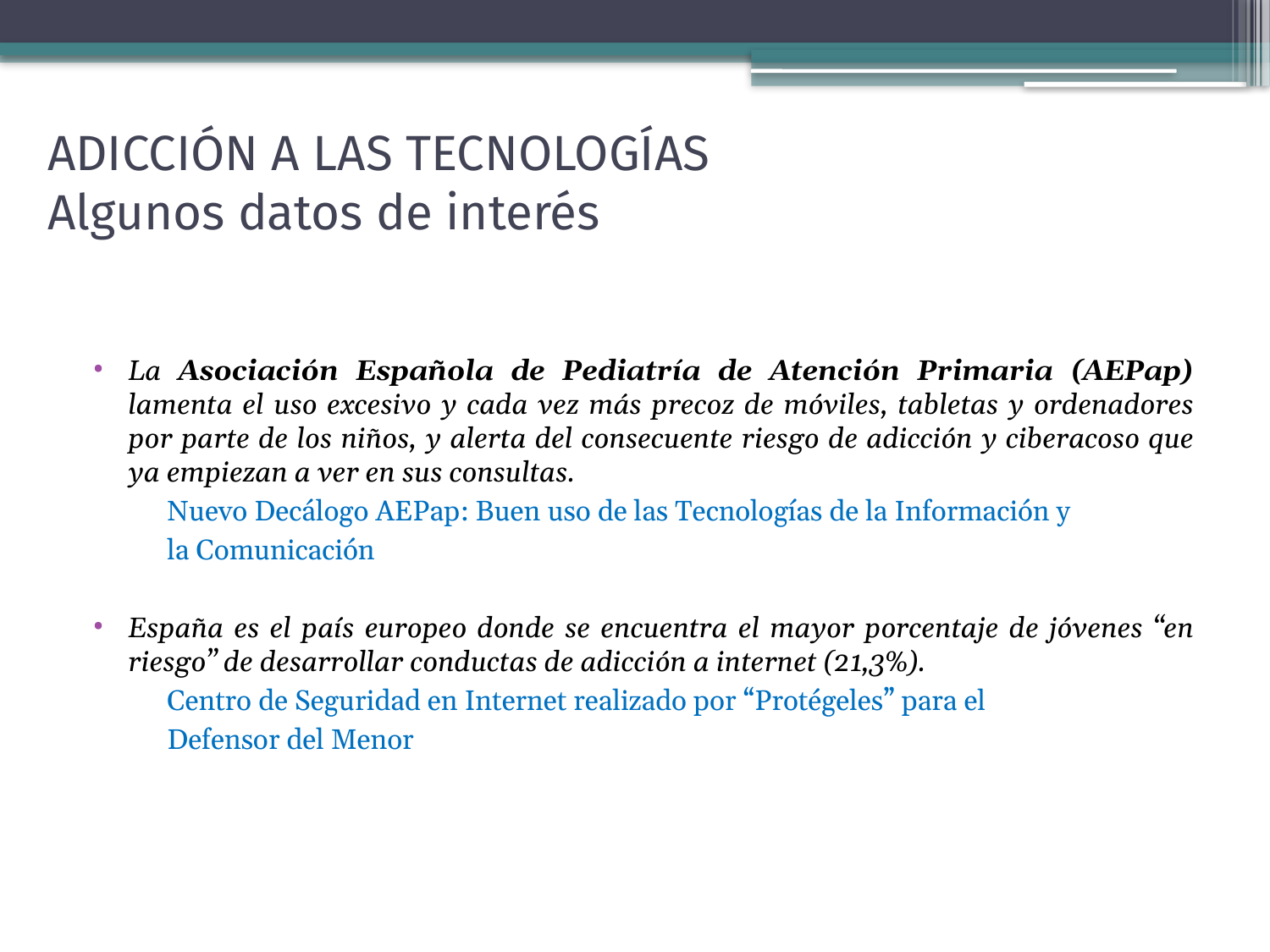

# ADICCIÓN A LAS TECNOLOGÍAS Algunos datos de interés
La Asociación Española de Pediatría de Atención Primaria (AEPap) lamenta el uso excesivo y cada vez más precoz de móviles, tabletas y ordenadores por parte de los niños, y alerta del consecuente riesgo de adicción y ciberacoso que ya empiezan a ver en sus consultas.
           Nuevo Decálogo AEPap: Buen uso de las Tecnologías de la Información y
           la Comunicación

España es el país europeo donde se encuentra el mayor porcentaje de jóvenes “en riesgo” de desarrollar conductas de adicción a internet (21,3%).
           Centro de Seguridad en Internet realizado por “Protégeles” para el
           Defensor del Menor